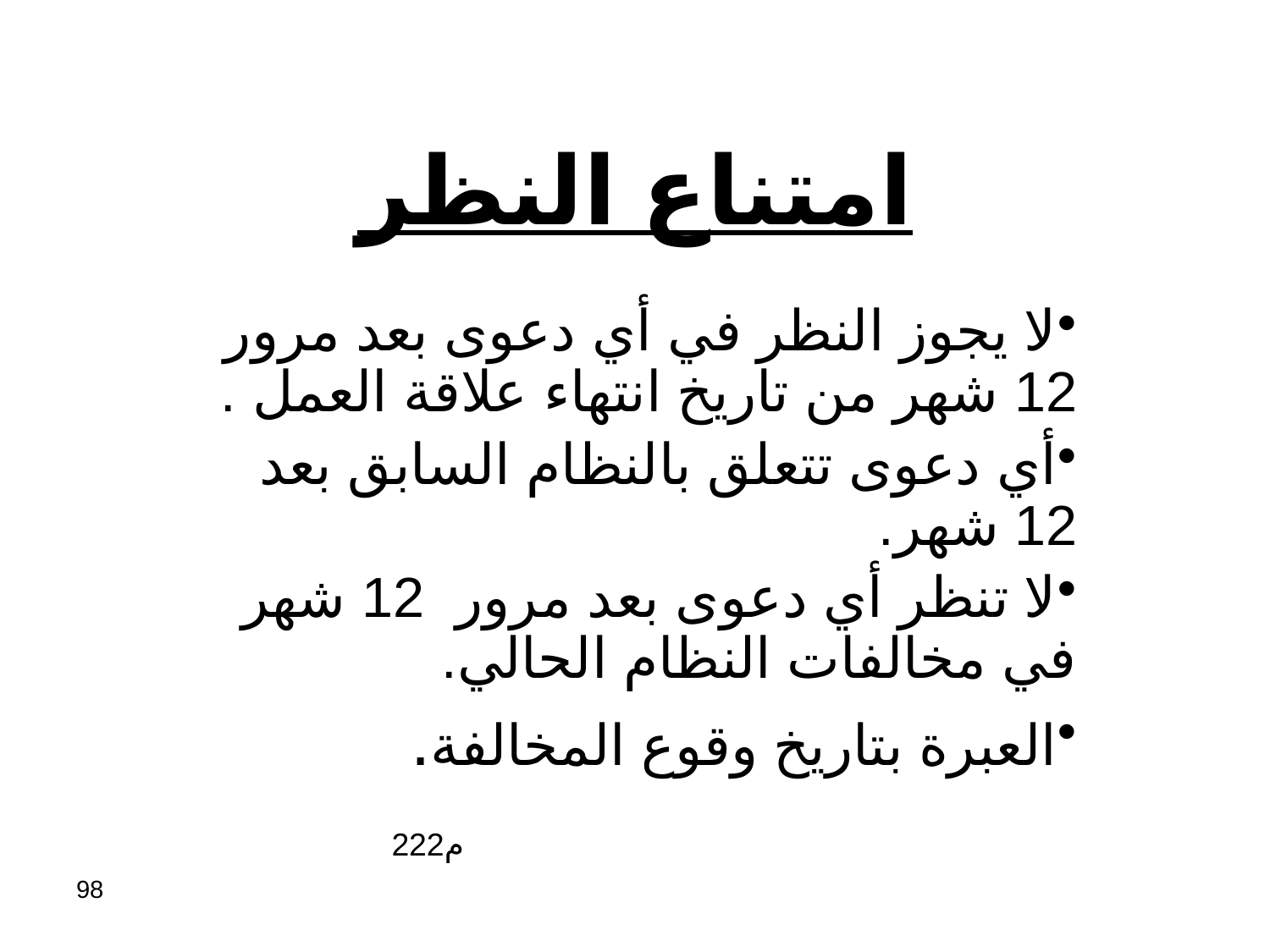

# امتناع النظر
لا يجوز النظر في أي دعوى بعد مرور 12 شهر من تاريخ انتهاء علاقة العمل .
أي دعوى تتعلق بالنظام السابق بعد 12 شهر.
لا تنظر أي دعوى بعد مرور  12 شهر في مخالفات النظام الحالي.
العبرة بتاريخ وقوع المخالفة.
				م222
98